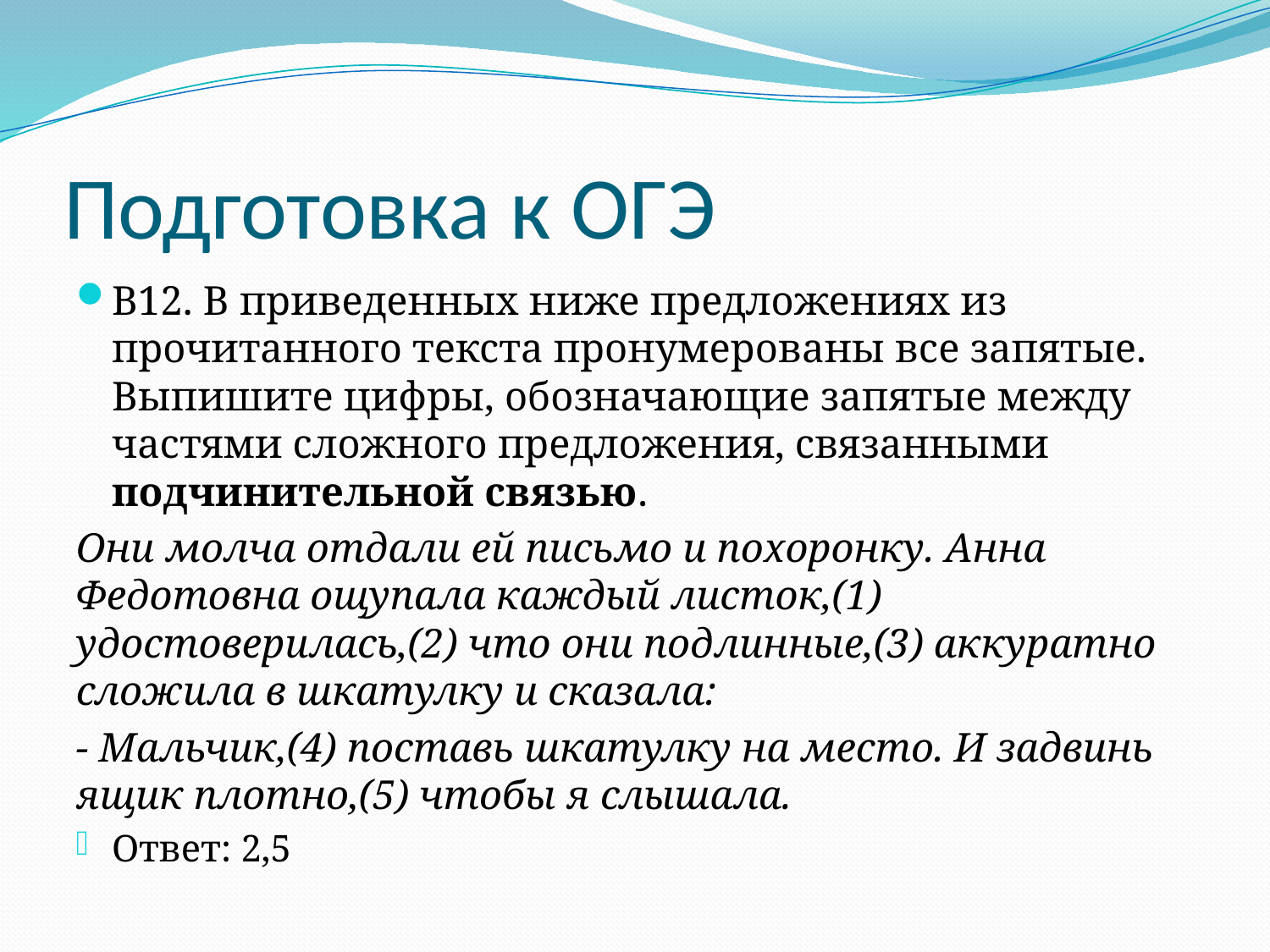

# Подготовка к ОГЭ
В12. В приведенных ниже предложениях из прочитанного текста пронумерованы все запятые. Выпишите цифры, обозначающие запятые между частями сложного предложения, связанными подчинительной связью.
Они молча отдали ей письмо и похоронку. Анна Федотовна ощупала каждый листок,(1) удостоверилась,(2) что они подлинные,(3) аккуратно сложила в шкатулку и сказала:
- Мальчик,(4) поставь шкатулку на место. И задвинь ящик плотно,(5) чтобы я слышала.
Ответ: 2,5